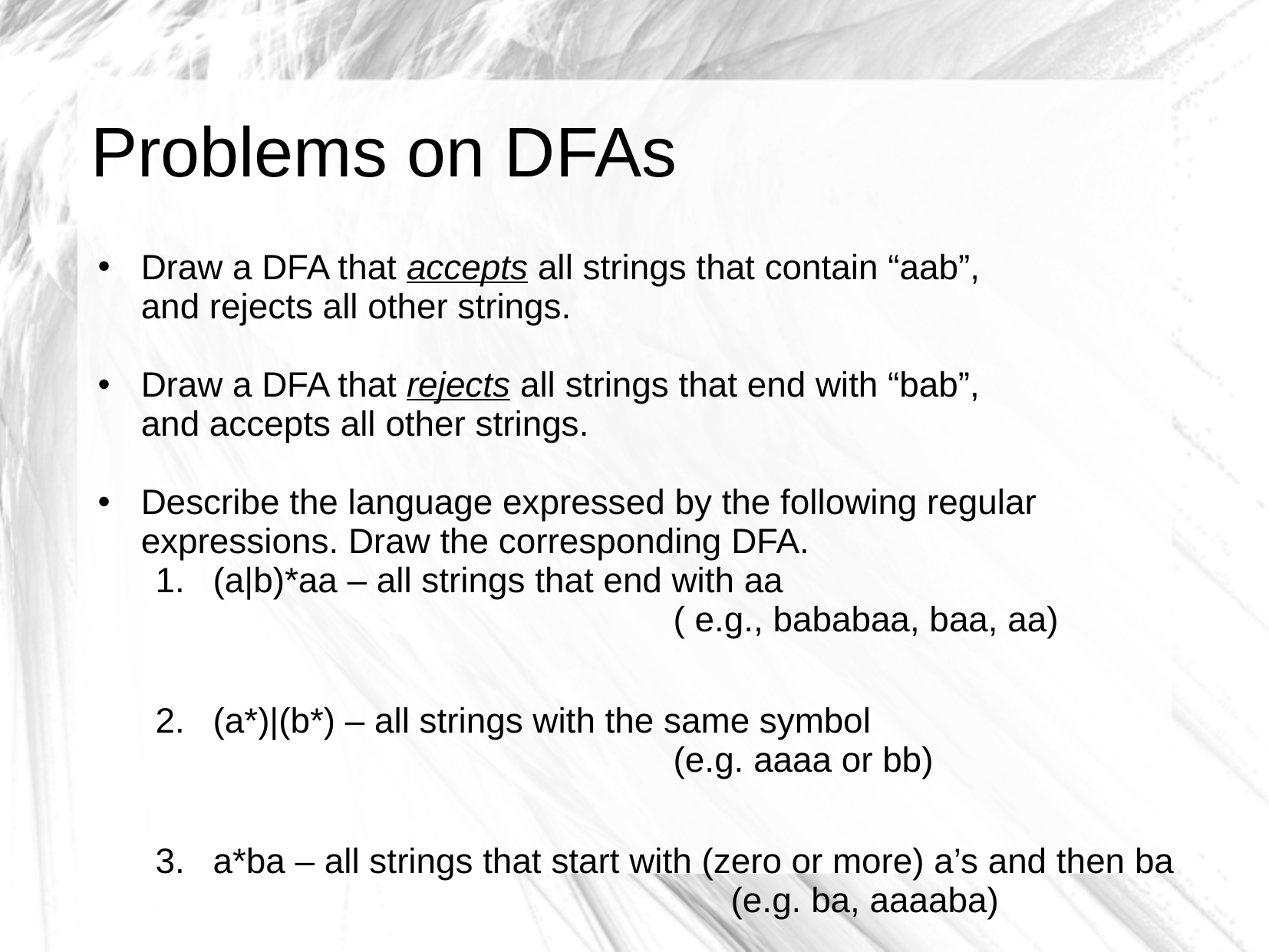

# Problems on DFAs
Draw a DFA that accepts all strings that contain “aab”,
and rejects all other strings.

Draw a DFA that rejects all strings that end with “bab”,
and accepts all other strings.

Describe the language expressed by the following regular expressions. Draw the corresponding DFA.
(a|b)*aa – all strings that end with aa
				( e.g., bababaa, baa, aa)

(a*)|(b*) – all strings with the same symbol
				(e.g. aaaa or bb)

a*ba – all strings that start with (zero or more) a’s and then ba
					(e.g. ba, aaaaba)